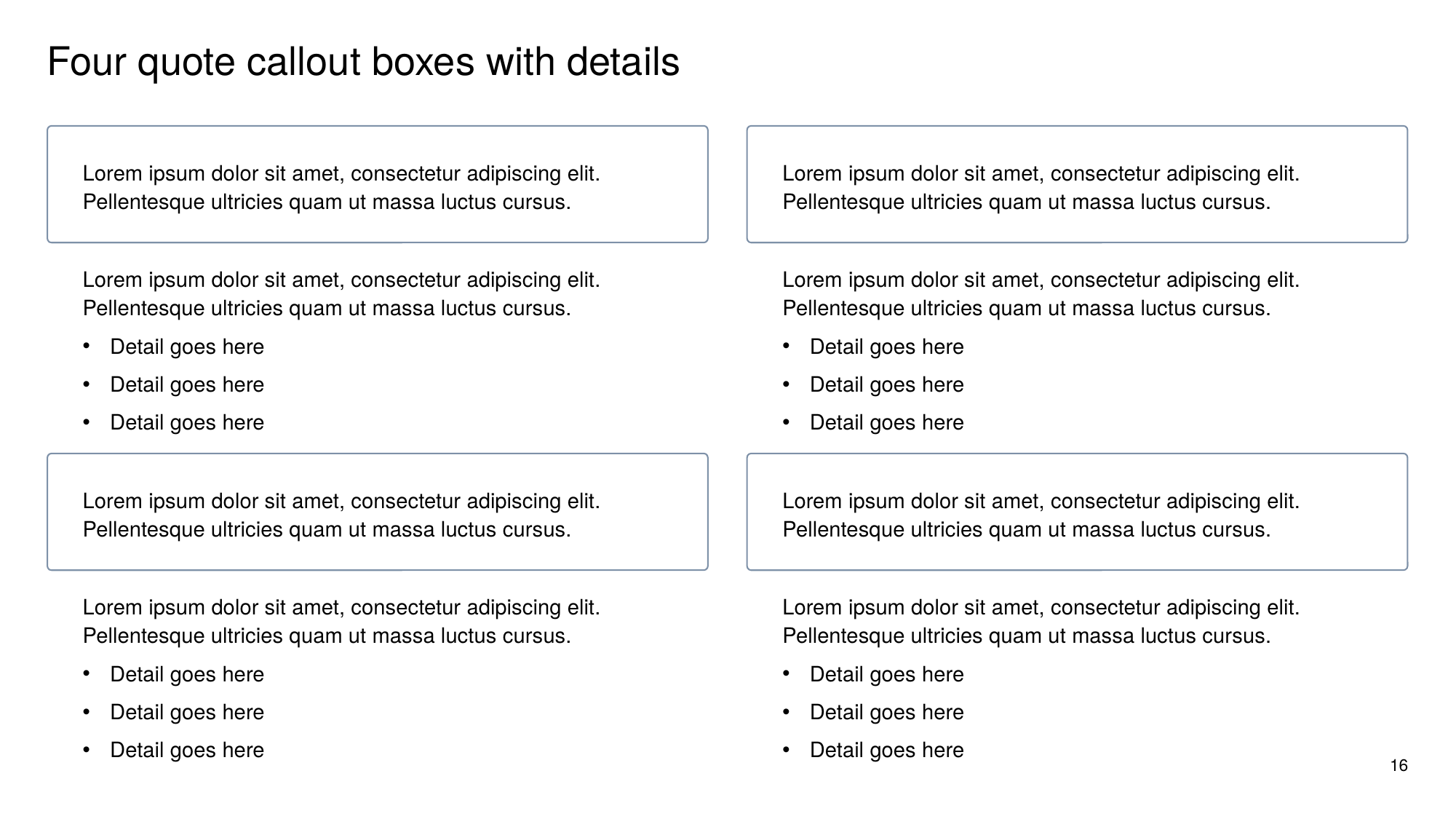

# Four quote callout boxes with details

Lorem ipsum dolor sit amet, consectetur adipiscing elit. Pellentesque ultricies quam ut massa luctus cursus.
Lorem ipsum dolor sit amet, consectetur adipiscing elit. Pellentesque ultricies quam ut massa luctus cursus.
Lorem ipsum dolor sit amet, consectetur adipiscing elit. Pellentesque ultricies quam ut massa luctus cursus.
Detail goes here
Detail goes here
Detail goes here
Lorem ipsum dolor sit amet, consectetur adipiscing elit. Pellentesque ultricies quam ut massa luctus cursus.
Detail goes here
Detail goes here
Detail goes here

Lorem ipsum dolor sit amet, consectetur adipiscing elit. Pellentesque ultricies quam ut massa luctus cursus.
Lorem ipsum dolor sit amet, consectetur adipiscing elit. Pellentesque ultricies quam ut massa luctus cursus.
Lorem ipsum dolor sit amet, consectetur adipiscing elit. Pellentesque ultricies quam ut massa luctus cursus.
Detail goes here
Detail goes here
Detail goes here
Lorem ipsum dolor sit amet, consectetur adipiscing elit. Pellentesque ultricies quam ut massa luctus cursus.
Detail goes here
Detail goes here
Detail goes here
16